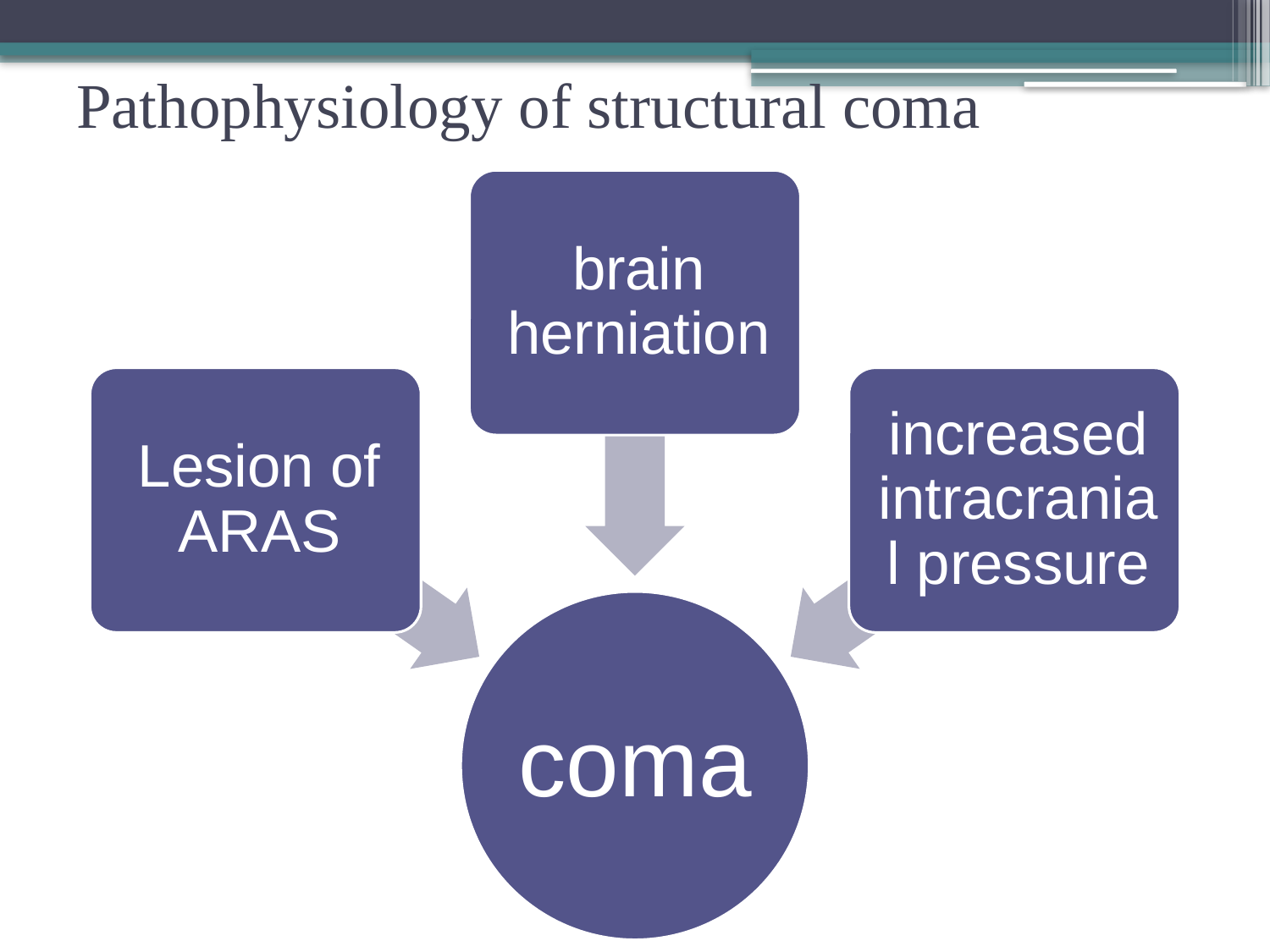

# Pathophysiology of structural coma
coma
Lesion of ARAS
brain herniation
increased intracranial pressure